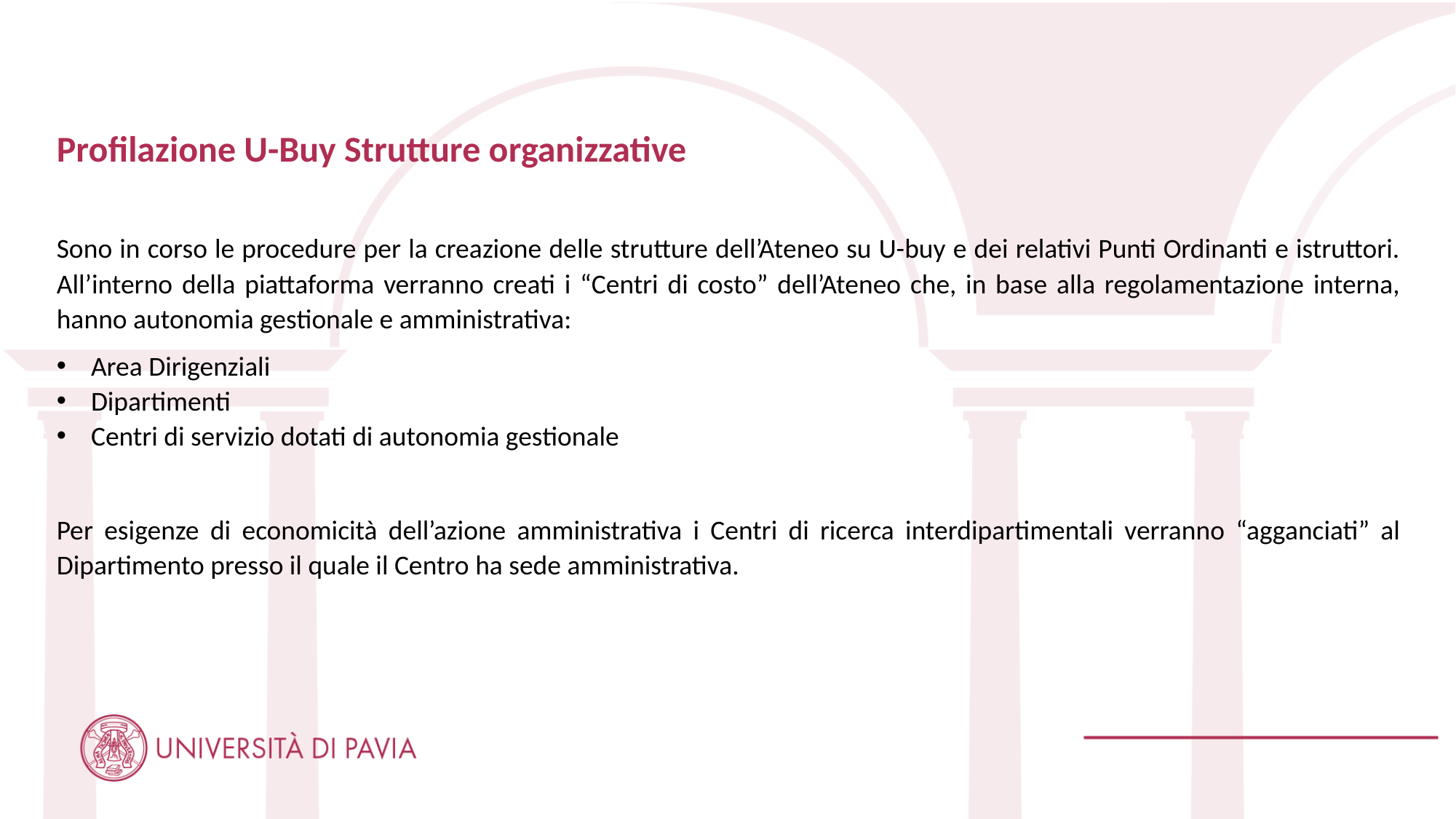

Profilazione U-Buy Strutture organizzative

Sono in corso le procedure per la creazione delle strutture dell’Ateneo su U-buy e dei relativi Punti Ordinanti e istruttori. All’interno della piattaforma verranno creati i “Centri di costo” dell’Ateneo che, in base alla regolamentazione interna, hanno autonomia gestionale e amministrativa:
Area Dirigenziali
Dipartimenti
Centri di servizio dotati di autonomia gestionale

Per esigenze di economicità dell’azione amministrativa i Centri di ricerca interdipartimentali verranno “agganciati” al Dipartimento presso il quale il Centro ha sede amministrativa.